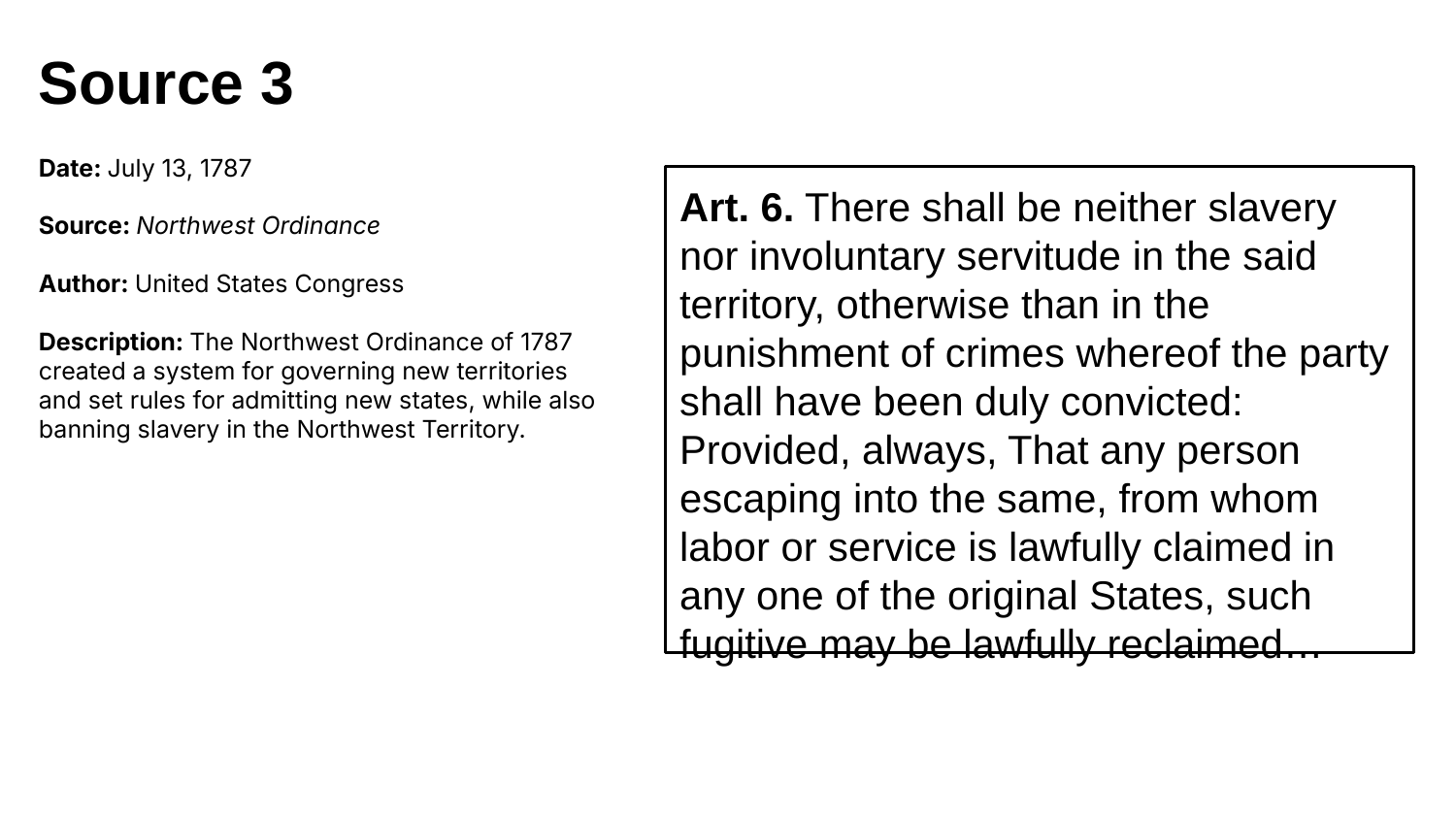

Source 3

Date: July 13, 1787

Source: Northwest Ordinance

Author: United States Congress

Description: The Northwest Ordinance of 1787 created a system for governing new territories and set rules for admitting new states, while also banning slavery in the Northwest Territory.
Art. 6. There shall be neither slavery nor involuntary servitude in the said territory, otherwise than in the punishment of crimes whereof the party shall have been duly convicted: Provided, always, That any person escaping into the same, from whom labor or service is lawfully claimed in any one of the original States, such fugitive may be lawfully reclaimed…